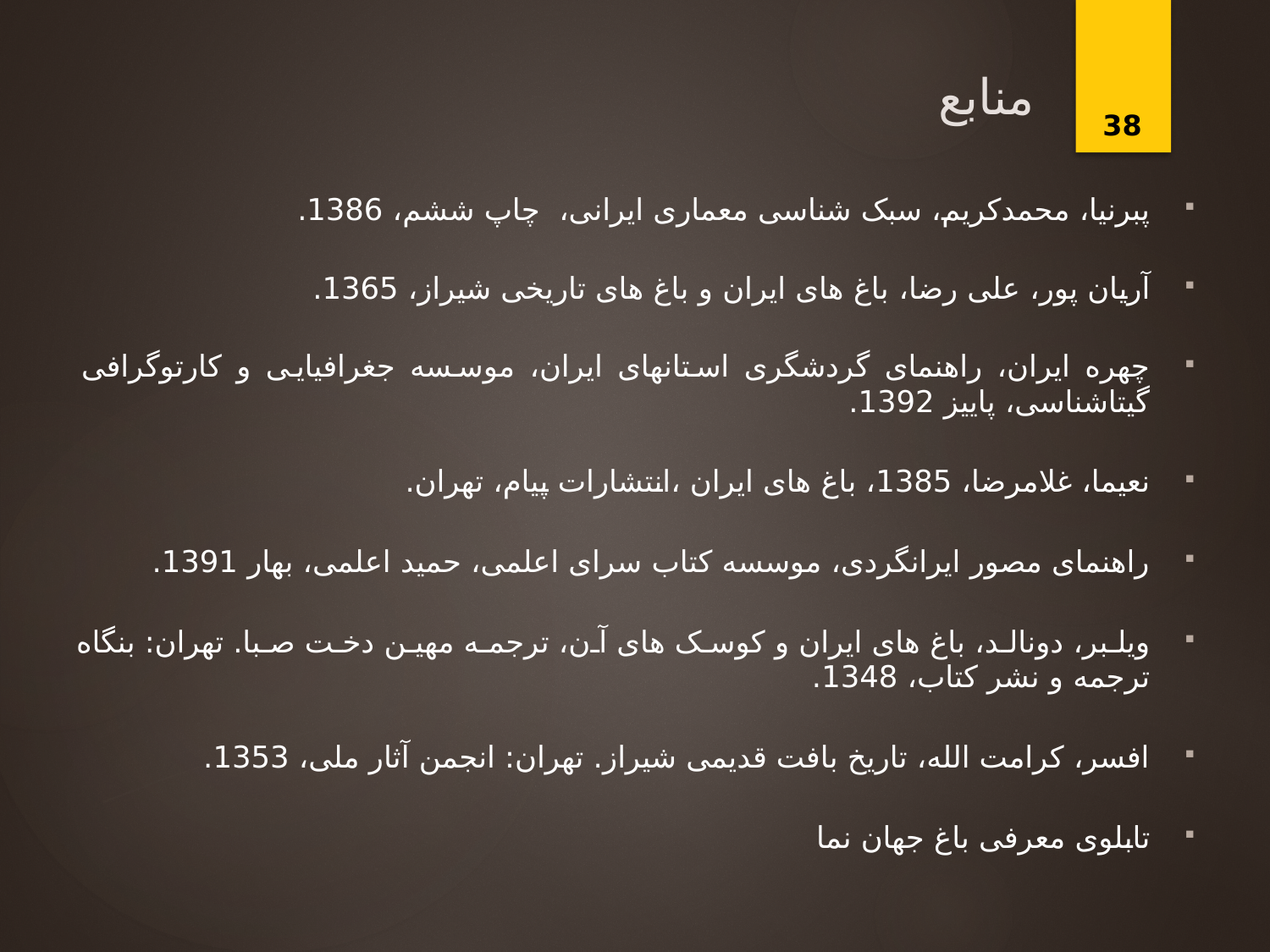

38
# منابع
پبرنیا، محمدکریم، سبک شناسی معماری ایرانی،  چاپ ششم، 1386.

آریان پور، علی رضا، باغ های ایران و باغ های تاریخی شیراز، 1365.

چهره ایران، راهنمای گردشگری استانهای ایران، موسسه جغرافیایی و کارتوگرافی گیتاشناسی، پاییز 1392.

نعیما، غلامرضا، 1385، باغ های ایران ،انتشارات پیام، تهران.

راهنمای مصور ایرانگردی، موسسه کتاب سرای اعلمی، حمید اعلمی، بهار 1391.

ویلبر، دونالد، باغ های ایران و کوسک های آن، ترجمه مهین دخت صبا. تهران: بنگاه ترجمه و نشر کتاب، 1348.

افسر، کرامت الله، تاریخ بافت قدیمی شیراز. تهران: انجمن آثار ملی، 1353.

تابلوی معرفی باغ جهان نما